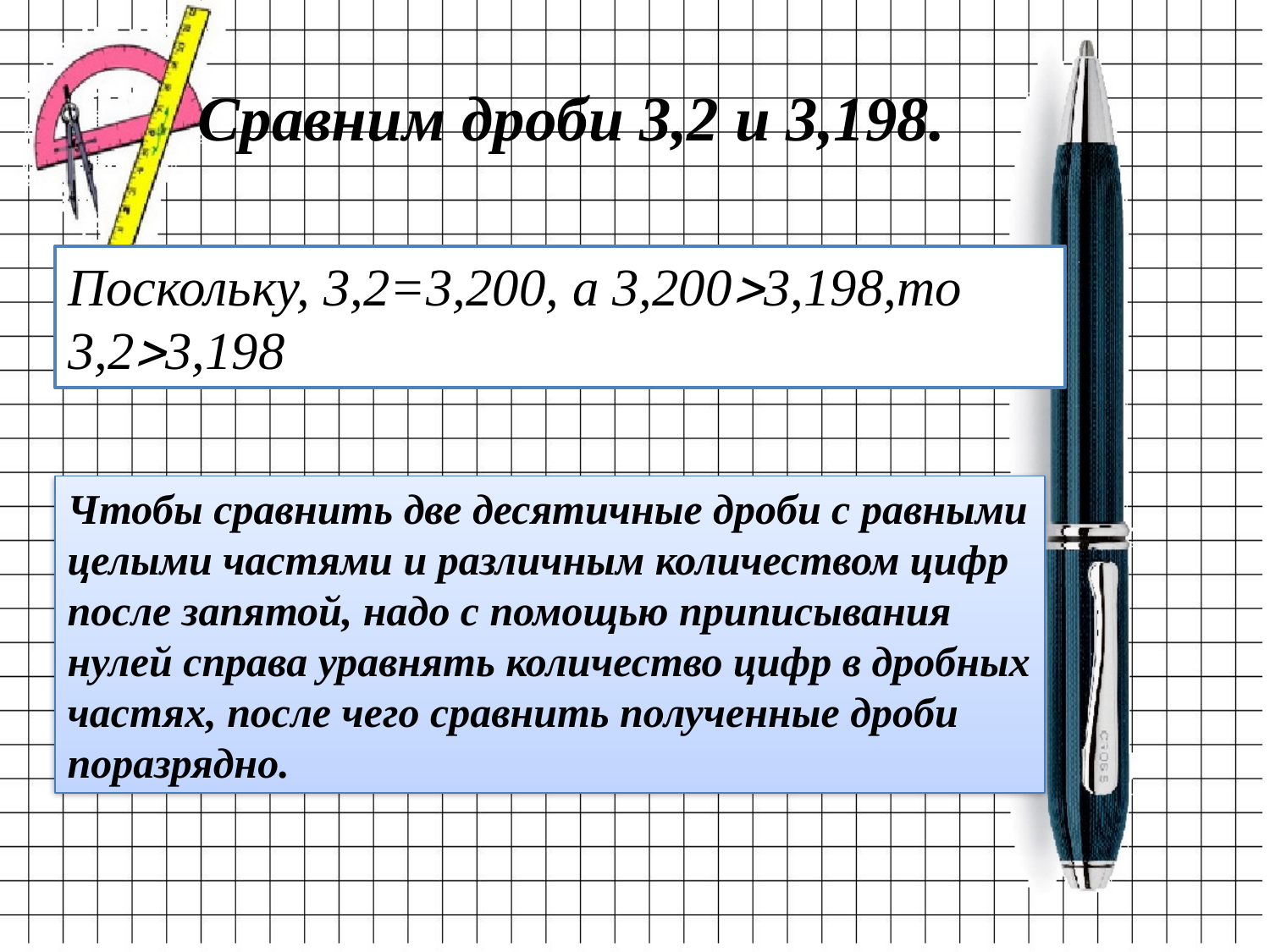

# Сравним дроби 3,2 и 3,198.
Поскольку, 3,2=3,200, а 3,200>3,198,то 3,2>3,198

Чтобы сравнить две десятичные дроби с равными целыми частями и различным количеством цифр после запятой, надо с помощью приписывания нулей справа уравнять количество цифр в дробных частях, после чего сравнить полученные дроби поразрядно.